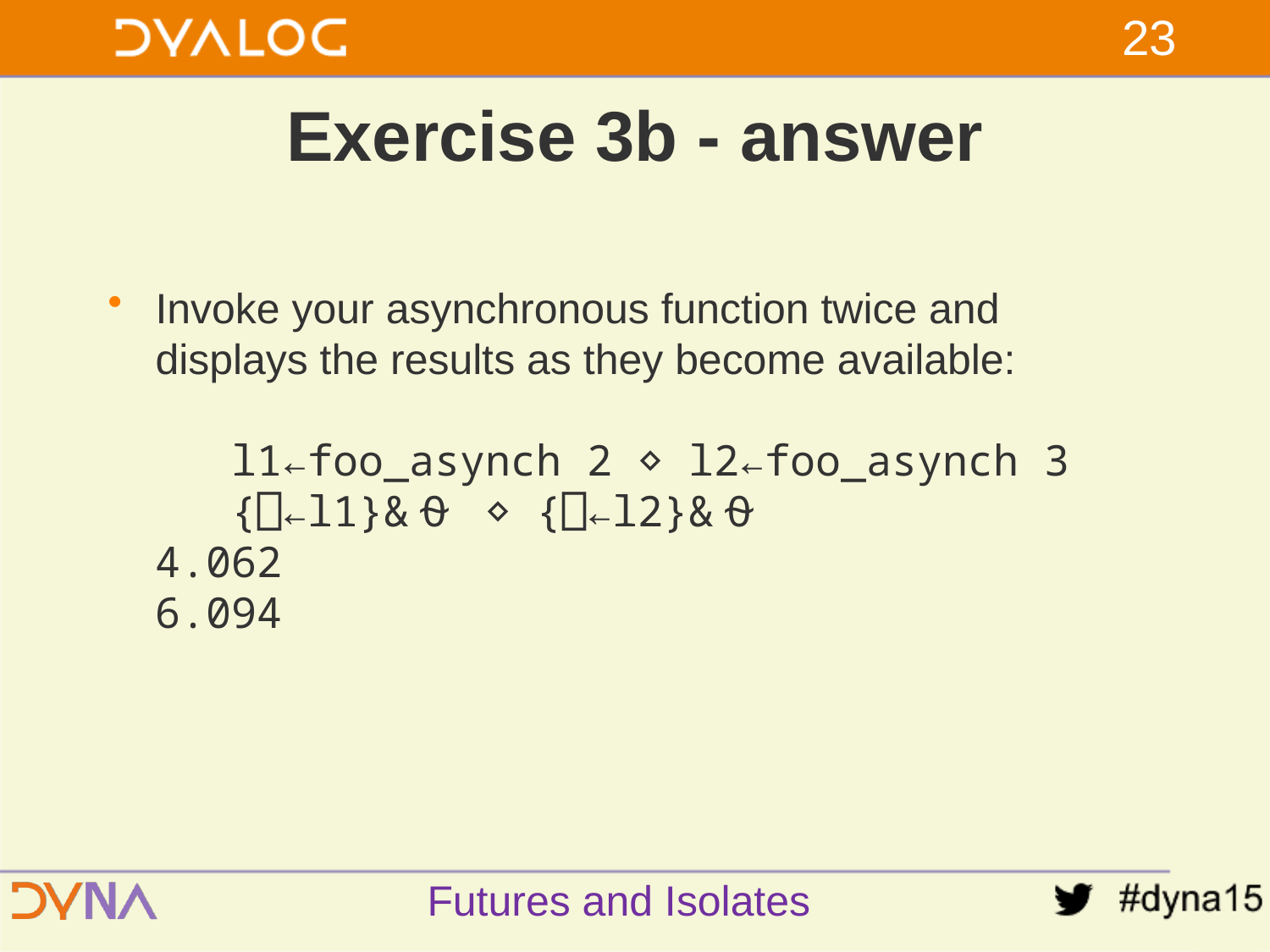

23
# Exercise 3b - answer
Invoke your asynchronous function twice and displays the results as they become available:
   l1←foo_asynch 2 ⋄ l2←foo_asynch 3
   {⎕←l1}&⍬ ⋄ {⎕←l2}&⍬
4.062
6.094
Futures and Isolates